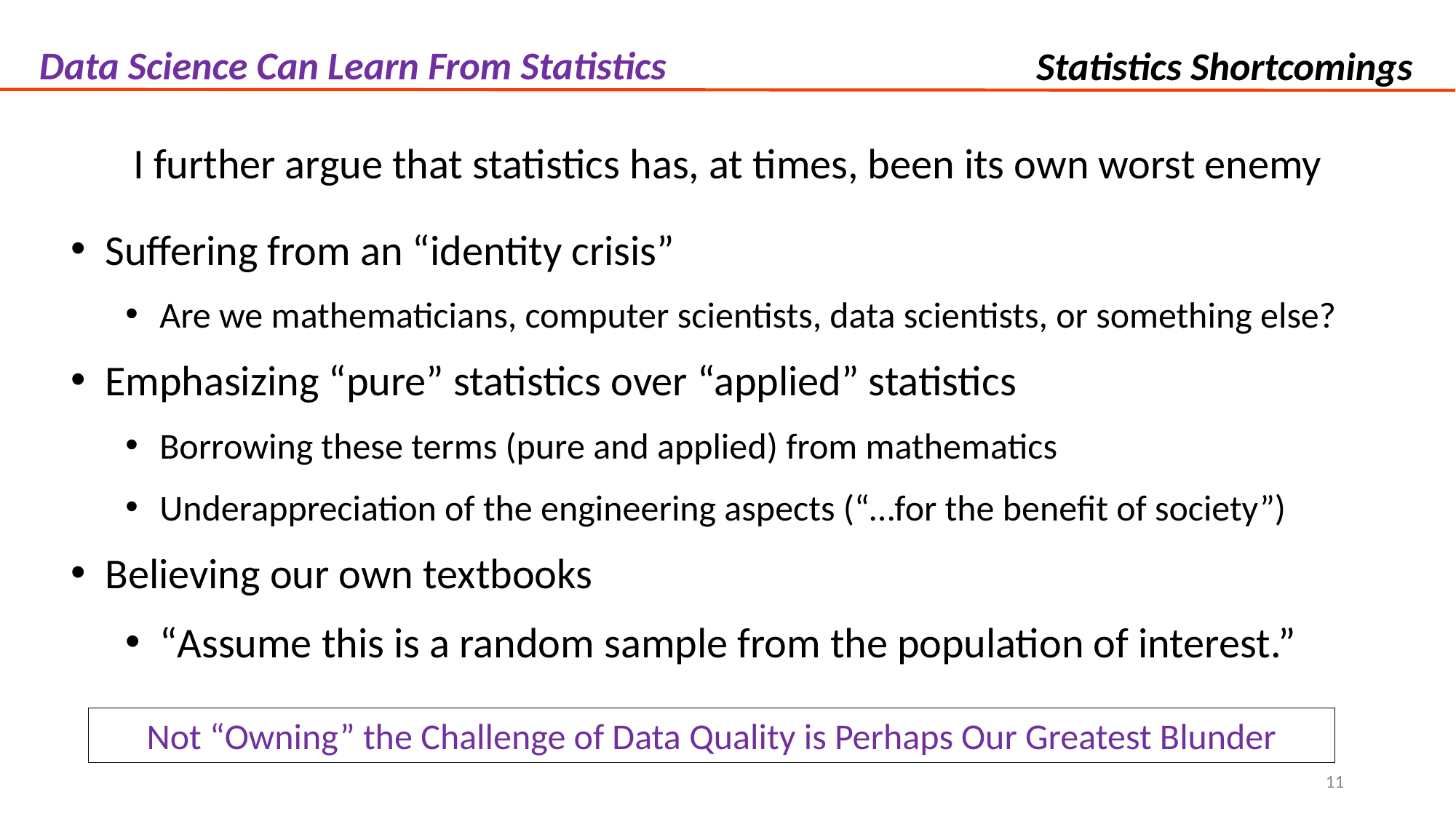

Data Science Can Learn From Statistics
Statistics Shortcomings

I further argue that statistics has, at times, been its own worst enemy
Suffering from an “identity crisis”
Are we mathematicians, computer scientists, data scientists, or something else?
Emphasizing “pure” statistics over “applied” statistics
Borrowing these terms (pure and applied) from mathematics
Underappreciation of the engineering aspects (“…for the benefit of society”)
Believing our own textbooks
“Assume this is a random sample from the population of interest.”
Not “Owning” the Challenge of Data Quality is Perhaps Our Greatest Blunder
11